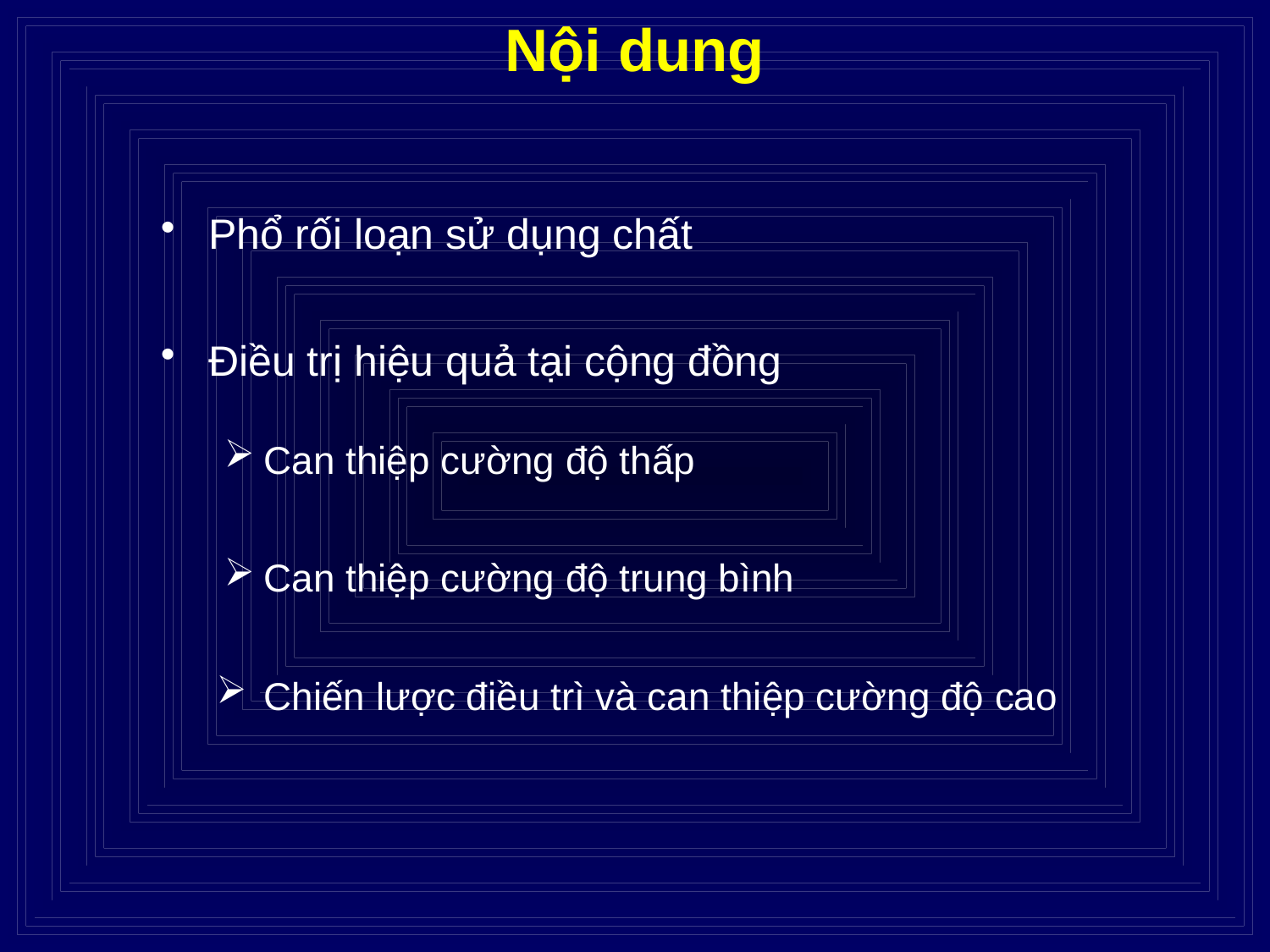

# Nội dung
Phổ rối loạn sử dụng chất

Điều trị hiệu quả tại cộng đồng

Can thiệp cường độ thấp

Can thiệp cường độ trung bình

Chiến lược điều trì và can thiệp cường độ cao